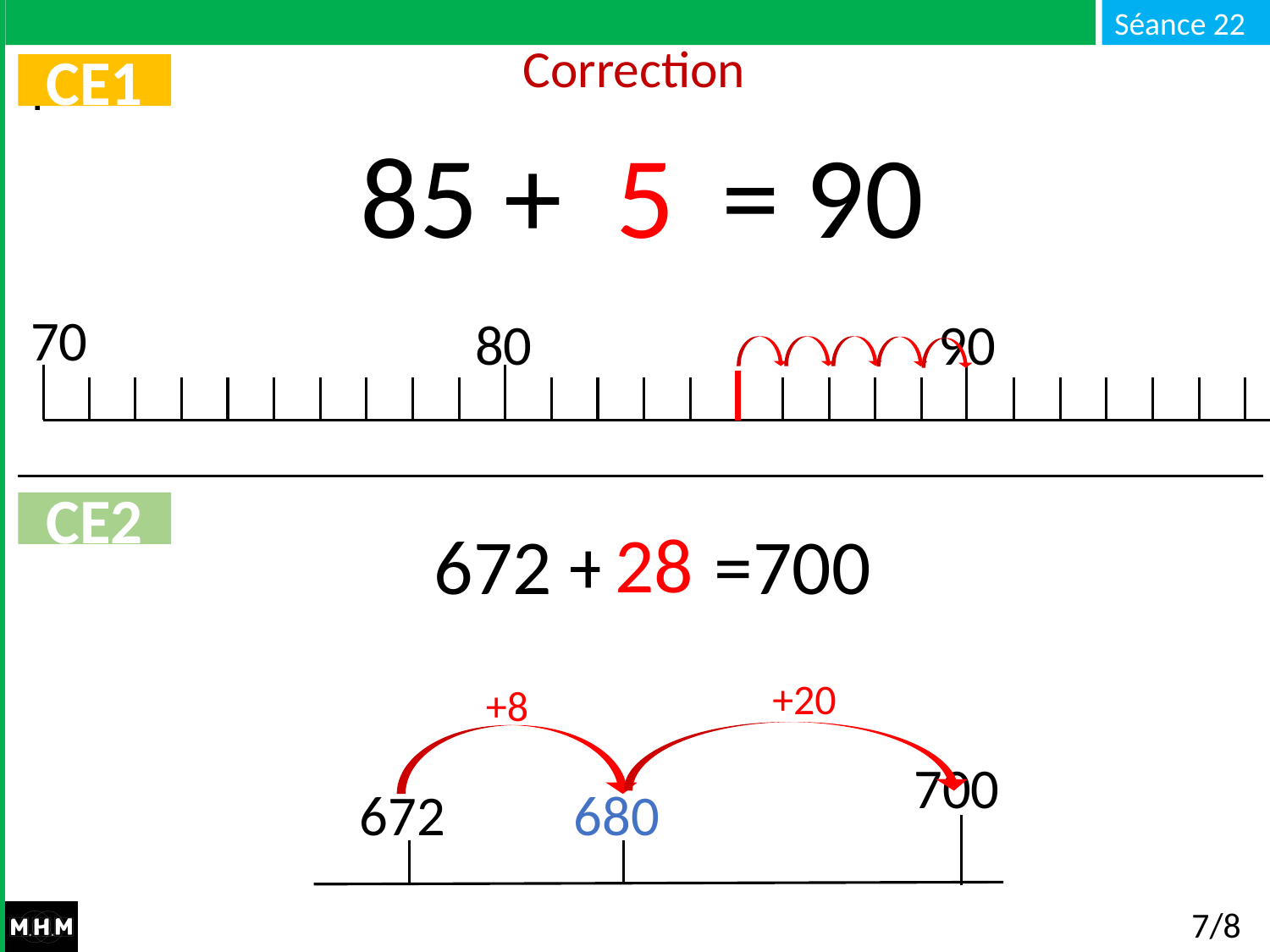

Correction
CE1
 85 + …  = 90
5
70
90
80

CE2
28
 672 + …  =700
+20
+8

700
672
680
7/8